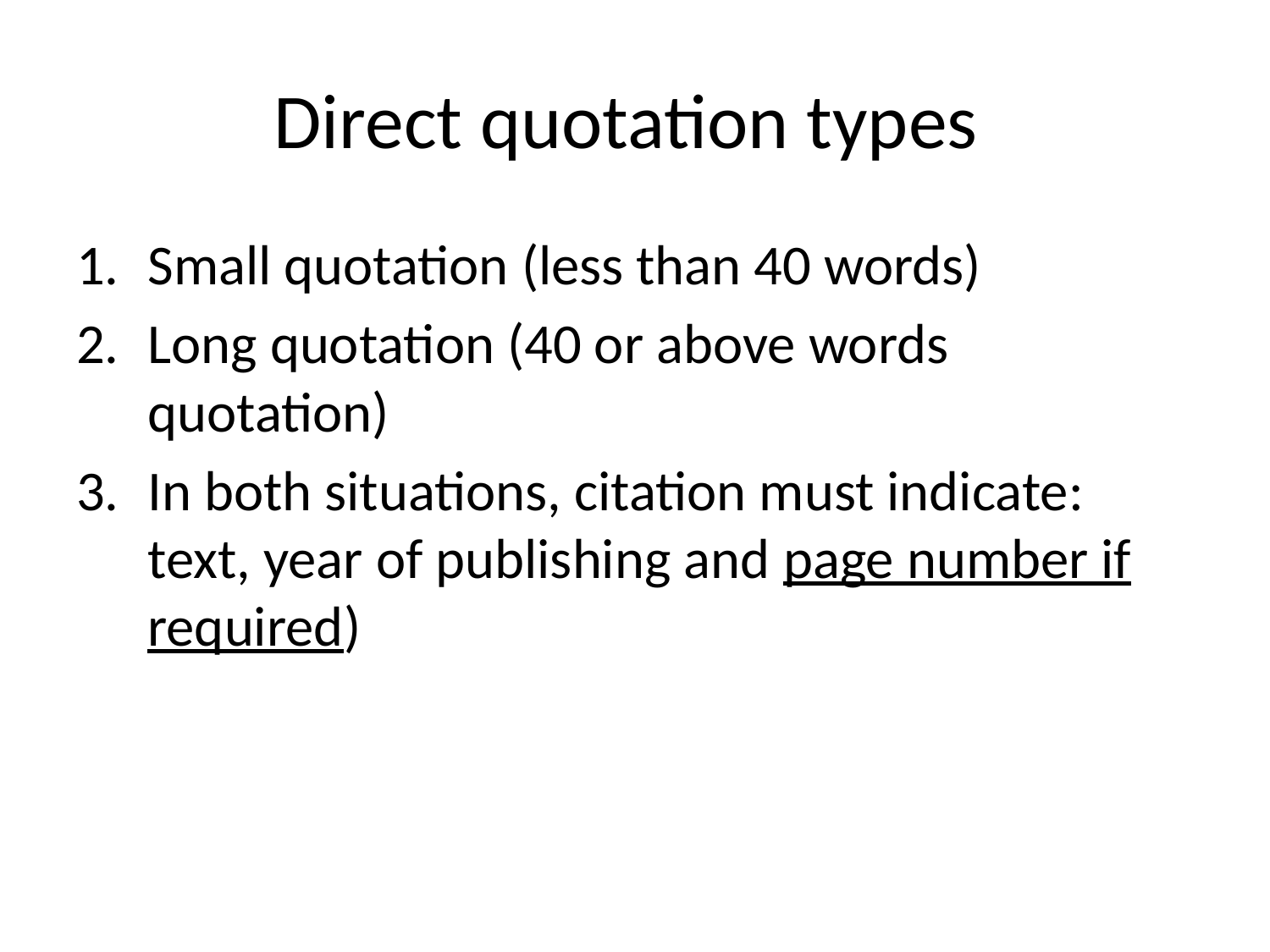

# Direct quotation types
Small quotation (less than 40 words)
Long quotation (40 or above words quotation)
In both situations, citation must indicate: text, year of publishing and page number if required)